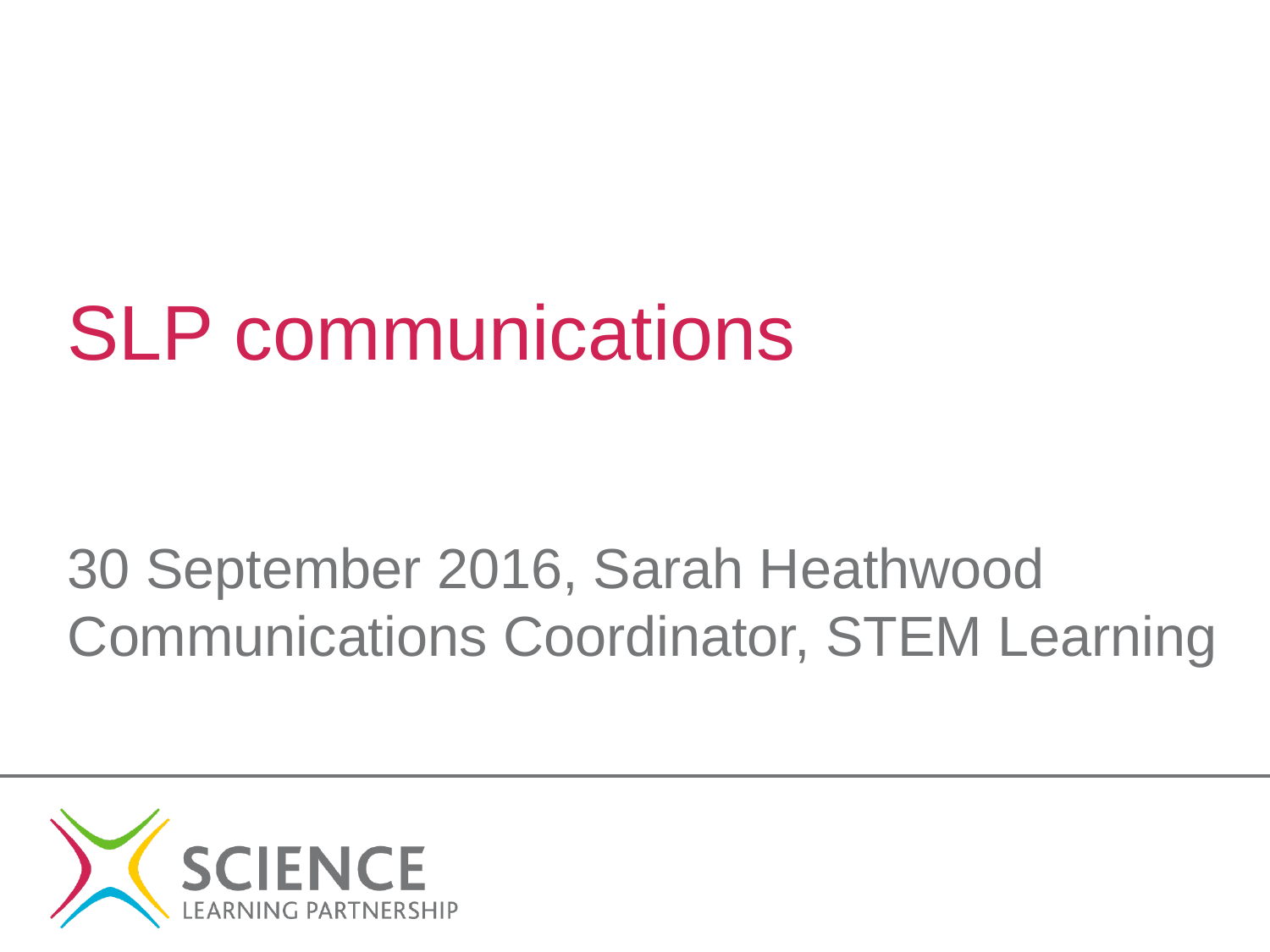

# SLP communications
30 September 2016, Sarah Heathwood
Communications Coordinator, STEM Learning